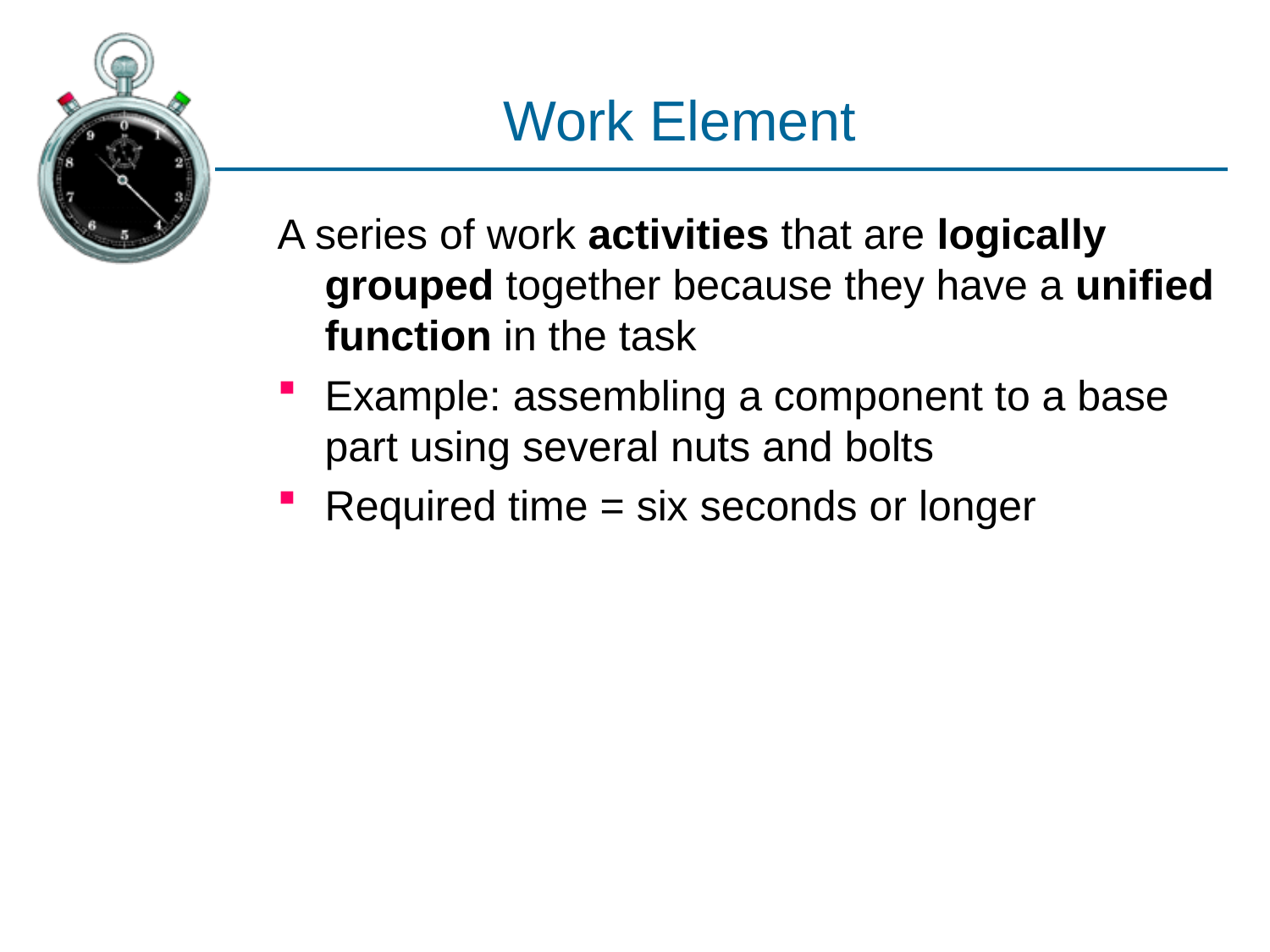

# Work Element
A series of work activities that are logically grouped together because they have a unified function in the task
Example: assembling a component to a base part using several nuts and bolts
Required time = six seconds or longer